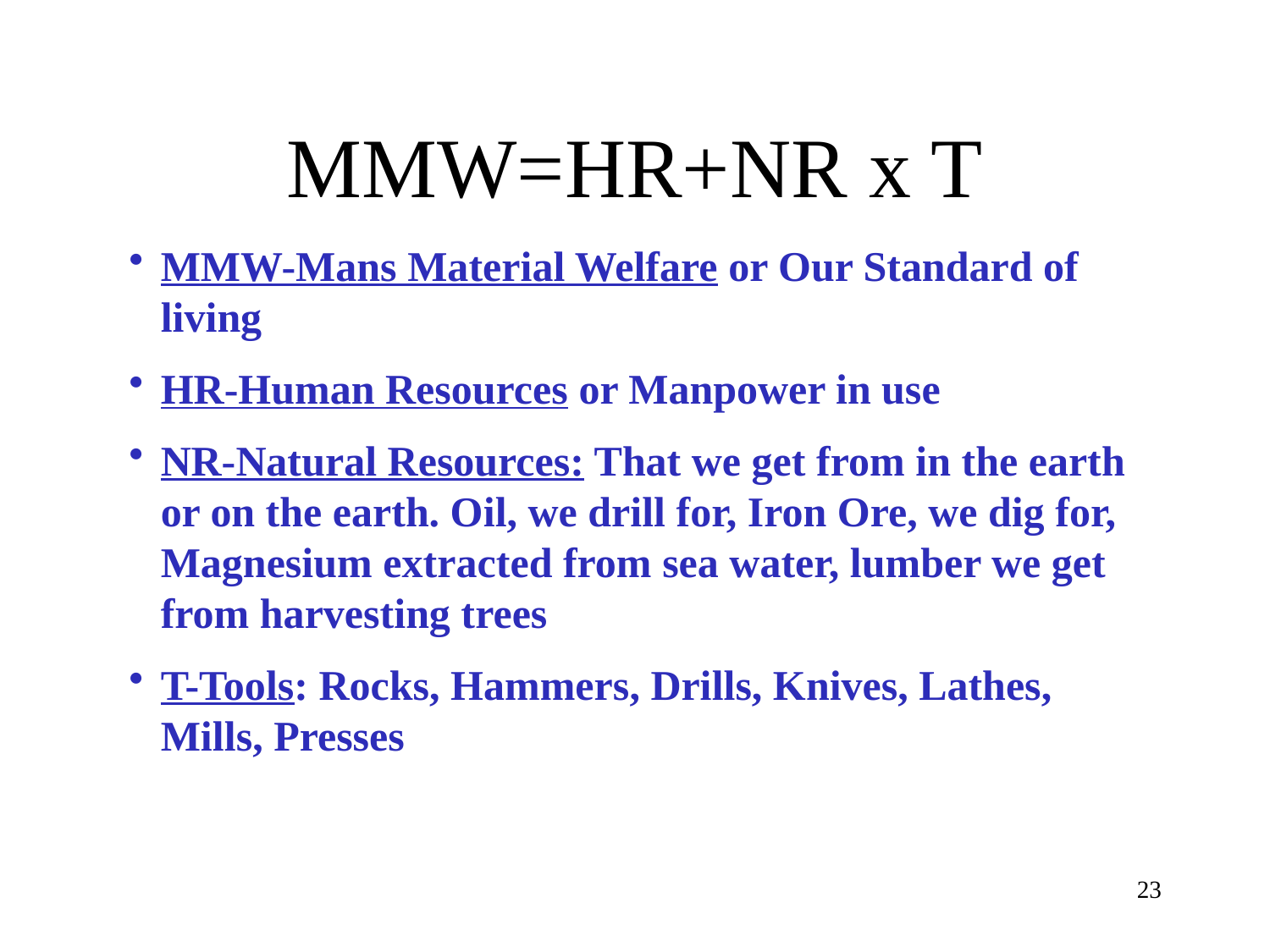

# MMW=HR+NR x T
MMW-Mans Material Welfare or Our Standard of  living
HR-Human Resources or Manpower in use
NR-Natural Resources: That we get from in the earth or on the earth. Oil, we drill for, Iron Ore, we dig for, Magnesium extracted from sea water, lumber we get from harvesting trees
T-Tools: Rocks, Hammers, Drills, Knives, Lathes, Mills, Presses
23